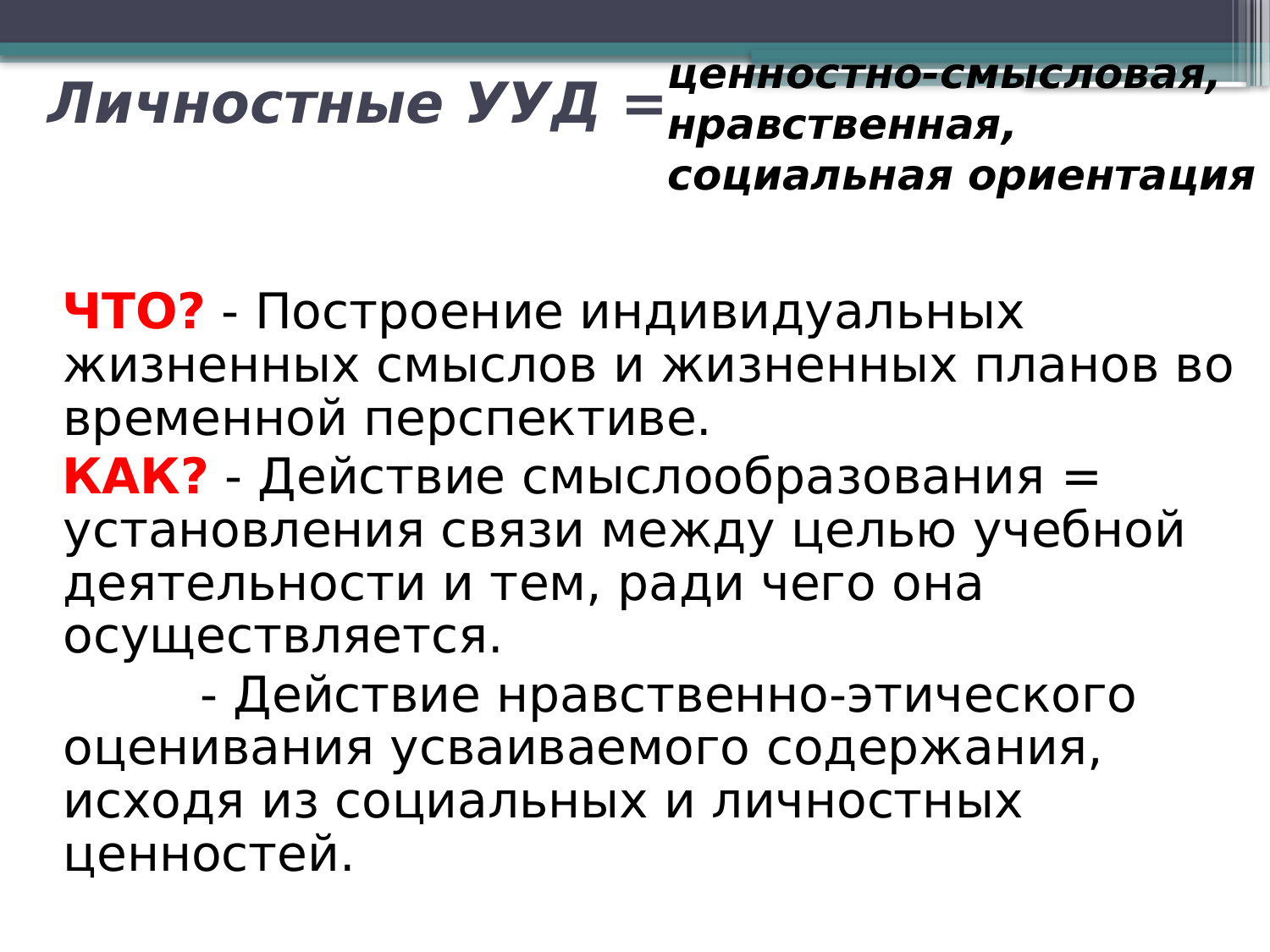

# Личностные УУД =
ценностно-смысловая, нравственная,
социальная ориентация
  ЧТО? - Построение индивидуальных жизненных смыслов и жизненных планов во временной перспективе.
  КАК? - Действие смыслообразования = установления связи между целью учебной деятельности и тем, ради чего она осуществляется.
           - Действие нравственно-этического оценивания усваиваемого содержания, исходя из социальных и личностных ценностей.